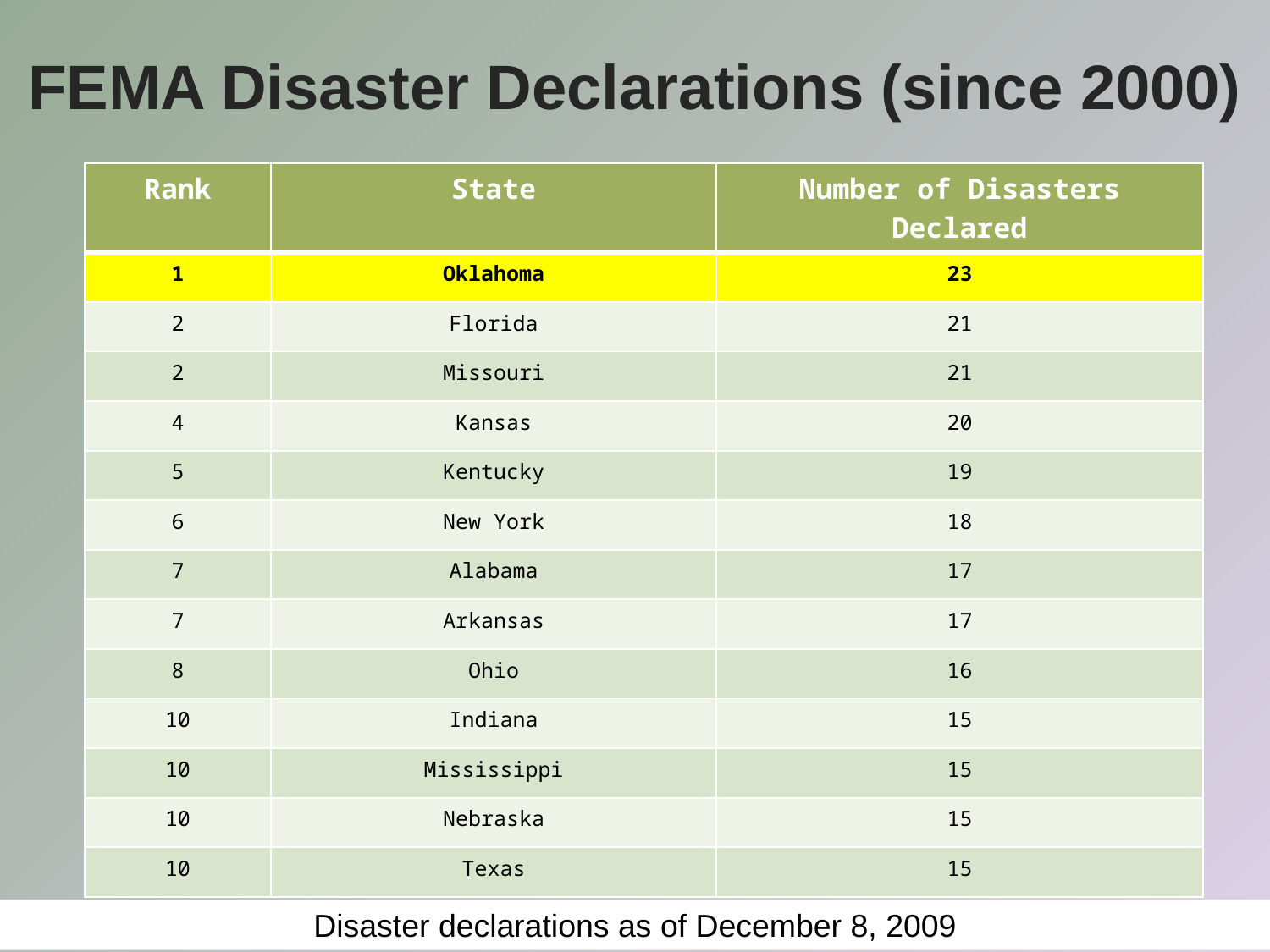

FEMA Disaster Declarations (since 2000)
| Rank | State | Number of Disasters Declared |
| --- | --- | --- |
| 1 | Oklahoma | 23 |
| 2 | Florida | 21 |
| 2 | Missouri | 21 |
| 4 | Kansas | 20 |
| 5 | Kentucky | 19 |
| 6 | New York | 18 |
| 7 | Alabama | 17 |
| 7 | Arkansas | 17 |
| 8 | Ohio | 16 |
| 10 | Indiana | 15 |
| 10 | Mississippi | 15 |
| 10 | Nebraska | 15 |
| 10 | Texas | 15 |
Disaster declarations as of December 8, 2009